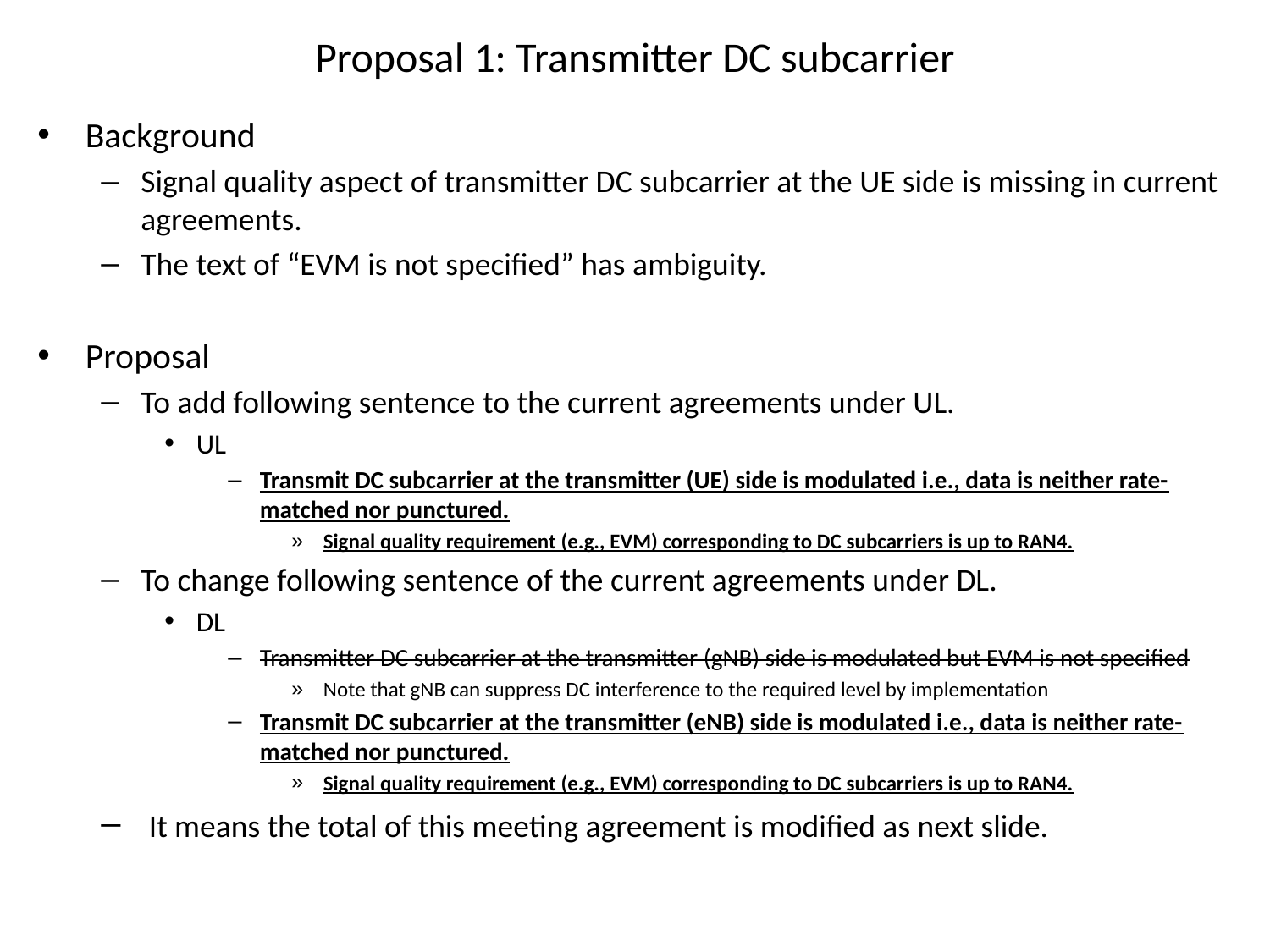

# Proposal 1: Transmitter DC subcarrier
Background
Signal quality aspect of transmitter DC subcarrier at the UE side is missing in current agreements.
The text of “EVM is not specified” has ambiguity.

Proposal
To add following sentence to the current agreements under UL.
UL
Transmit DC subcarrier at the transmitter (UE) side is modulated i.e., data is neither rate-matched nor punctured.
Signal quality requirement (e.g., EVM) corresponding to DC subcarriers is up to RAN4.
To change following sentence of the current agreements under DL.
DL
Transmitter DC subcarrier at the transmitter (gNB) side is modulated but EVM is not specified
Note that gNB can suppress DC interference to the required level by implementation
Transmit DC subcarrier at the transmitter (eNB) side is modulated i.e., data is neither rate-matched nor punctured.
Signal quality requirement (e.g., EVM) corresponding to DC subcarriers is up to RAN4.
 It means the total of this meeting agreement is modified as next slide.